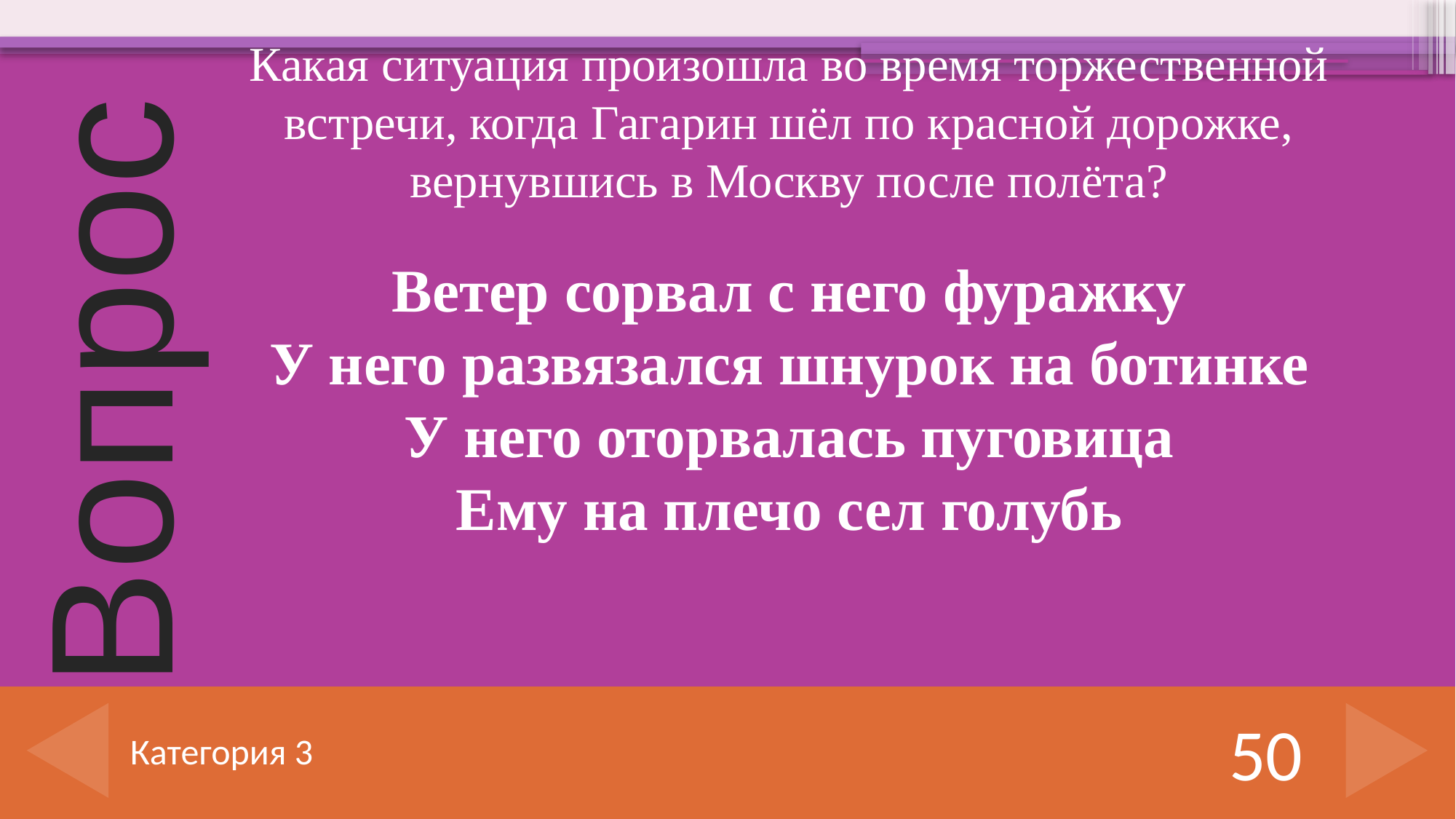

Какая ситуация произошла во время торжественной встречи, когда Гагарин шёл по красной дорожке, вернувшись в Москву после полёта?

Ветер сорвал с него фуражку
У него развязался шнурок на ботинке
У него оторвалась пуговица
Ему на плечо сел голубь

# Категория 3
50